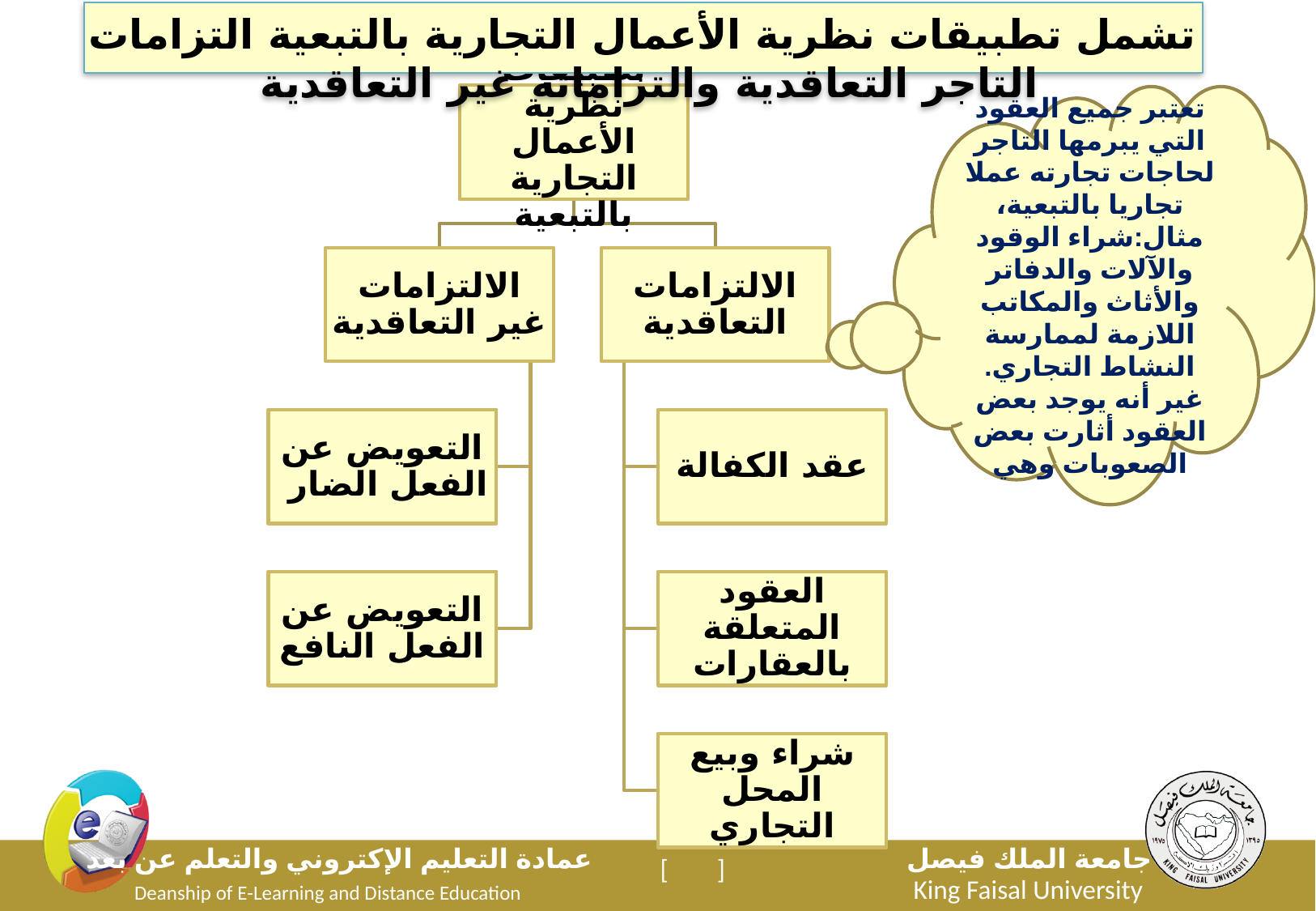

تشمل تطبيقات نظرية الأعمال التجارية بالتبعية التزامات التاجر التعاقدية والتزاماته غير التعاقدية
تطبيقات نظرية الأعمال التجارية بالتبعية
الالتزامات غير التعاقدية
التعويض عن الفعل الضار
التعويض عن الفعل النافع
الالتزامات التعاقدية
عقد الكفالة
العقود المتعلقة بالعقارات
شراء وبيع المحل التجاري
تعتبر جميع العقود التي يبرمها التاجر لحاجات تجارته عملا تجاريا بالتبعية، مثال:شراء الوقود والآلات والدفاتر والأثاث والمكاتب اللازمة لممارسة النشاط التجاري. غير أنه يوجد بعض العقود أثارت بعض الصعوبات وهي